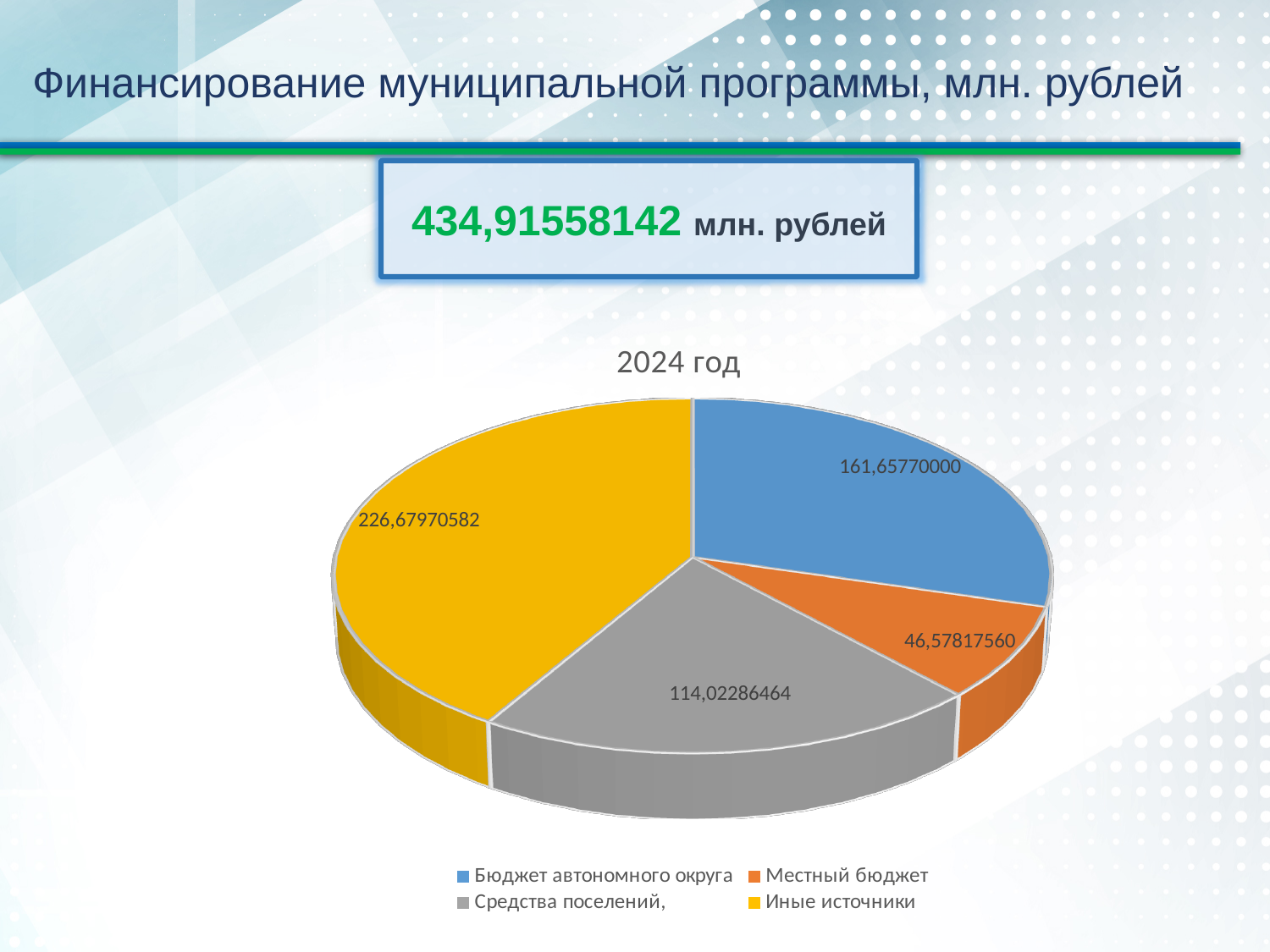

Финансирование муниципальной программы, млн. рублей

434,91558142 млн. рублей

[unsupported chart]